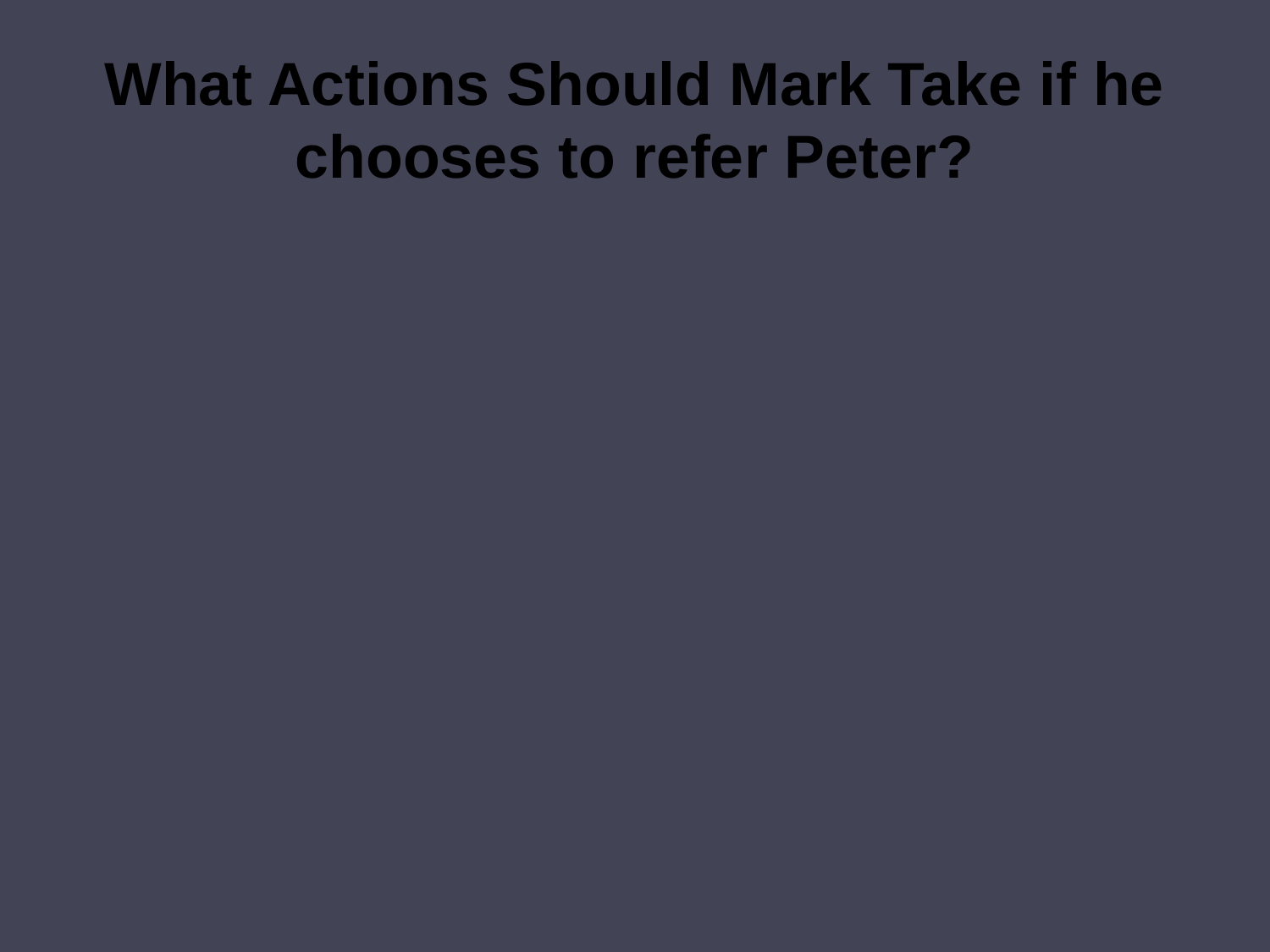

# What Actions Should Mark Take if he chooses to refer Peter?